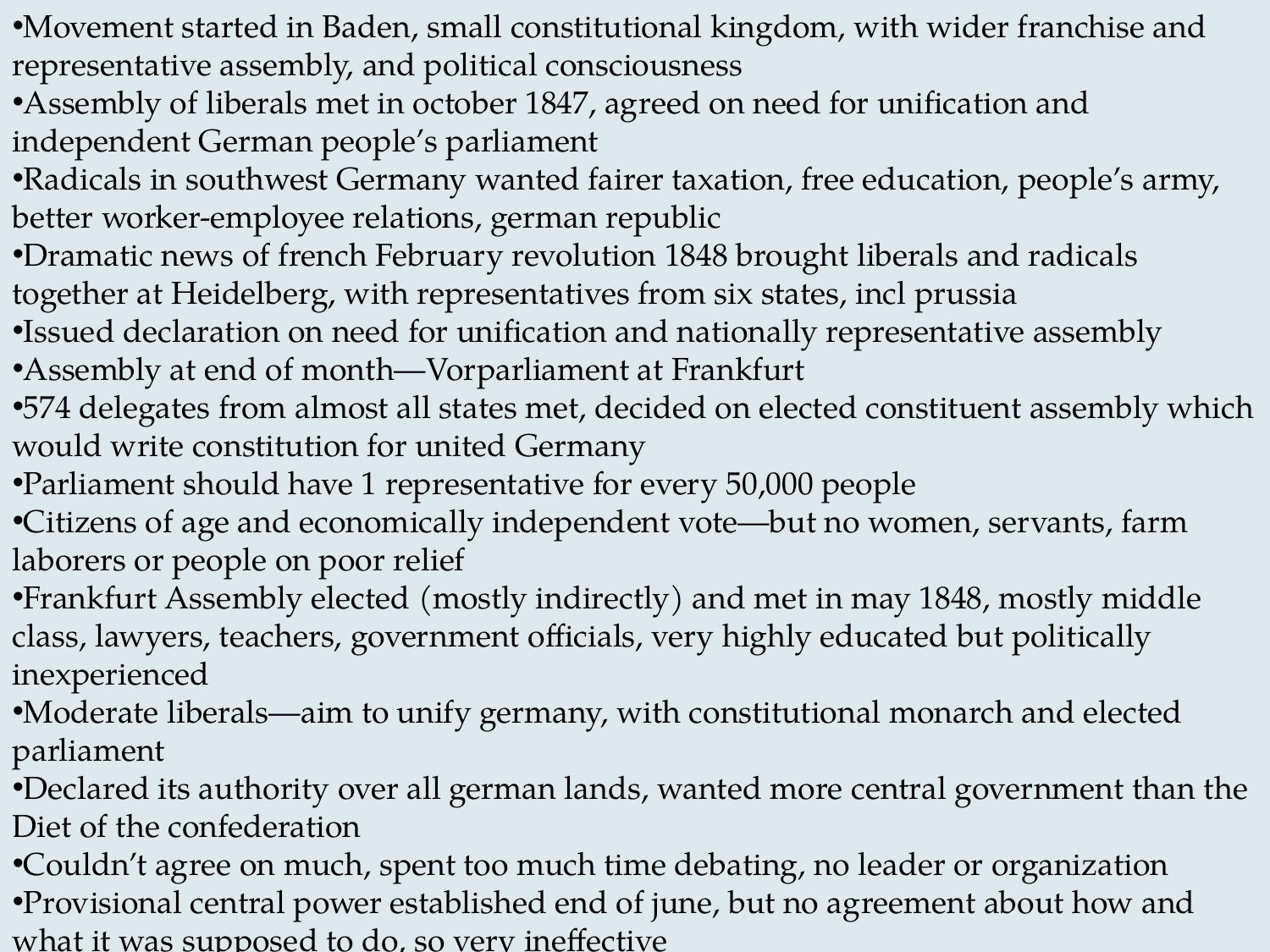

Movement started in Baden, small constitutional kingdom, with wider franchise and representative assembly, and political consciousness
Assembly of liberals met in october 1847, agreed on need for unification and independent German people’s parliament
Radicals in southwest Germany wanted fairer taxation, free education, people’s army, better worker-employee relations, german republic
Dramatic news of french February revolution 1848 brought liberals and radicals together at Heidelberg, with representatives from six states, incl prussia
Issued declaration on need for unification and nationally representative assembly
Assembly at end of month—Vorparliament at Frankfurt
574 delegates from almost all states met, decided on elected constituent assembly which would write constitution for united Germany
Parliament should have 1 representative for every 50,000 people
Citizens of age and economically independent vote—but no women, servants, farm laborers or people on poor relief
Frankfurt Assembly elected (mostly indirectly) and met in may 1848, mostly middle class, lawyers, teachers, government officials, very highly educated but politically inexperienced
Moderate liberals—aim to unify germany, with constitutional monarch and elected parliament
Declared its authority over all german lands, wanted more central government than the Diet of the confederation
Couldn’t agree on much, spent too much time debating, no leader or organization
Provisional central power established end of june, but no agreement about how and what it was supposed to do, so very ineffective